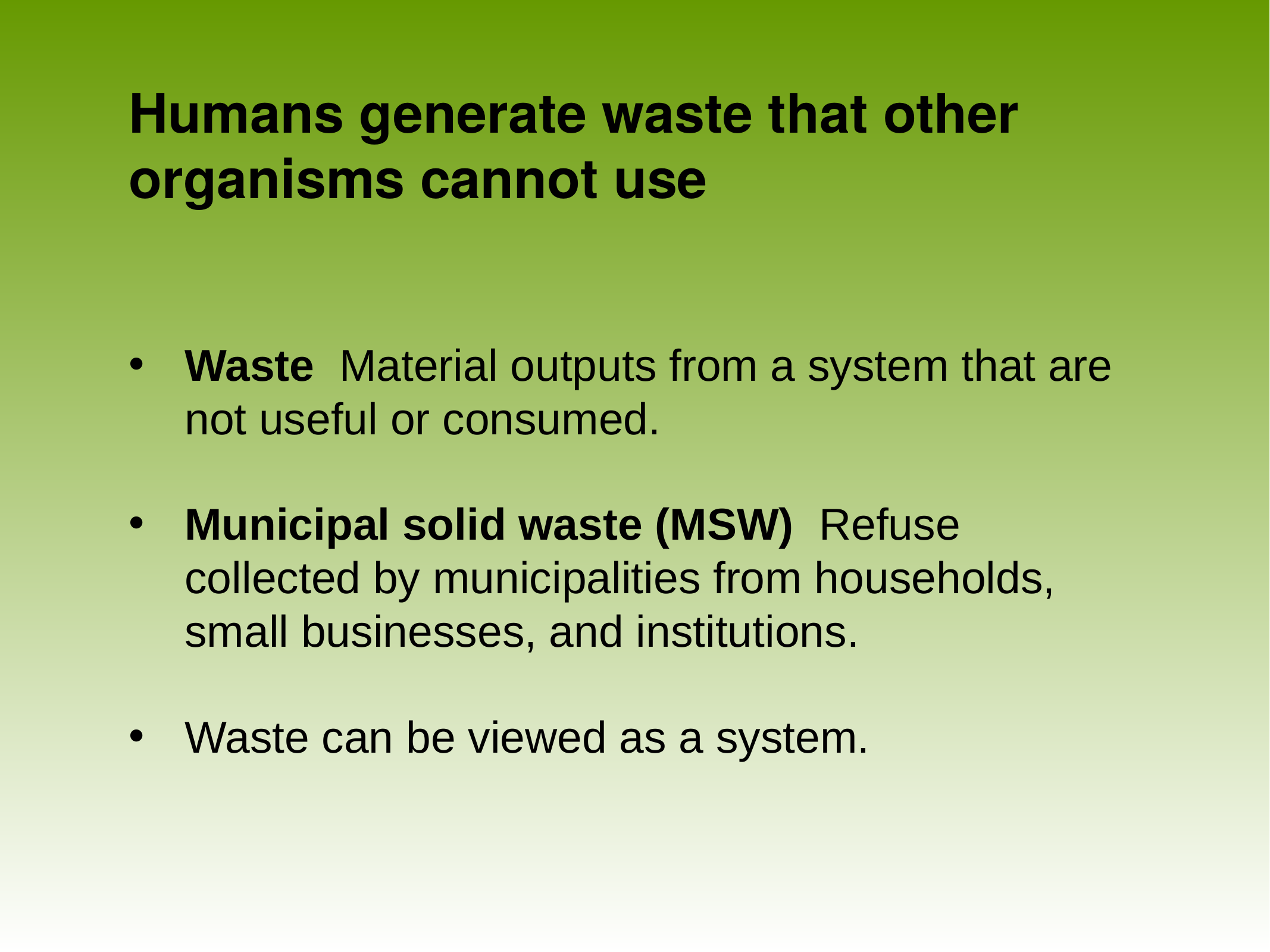

# Humans generate waste that other organisms cannot use
Waste  Material outputs from a system that are not useful or consumed.
Municipal solid waste (MSW)  Refuse collected by municipalities from households, small businesses, and institutions.
Waste can be viewed as a system.